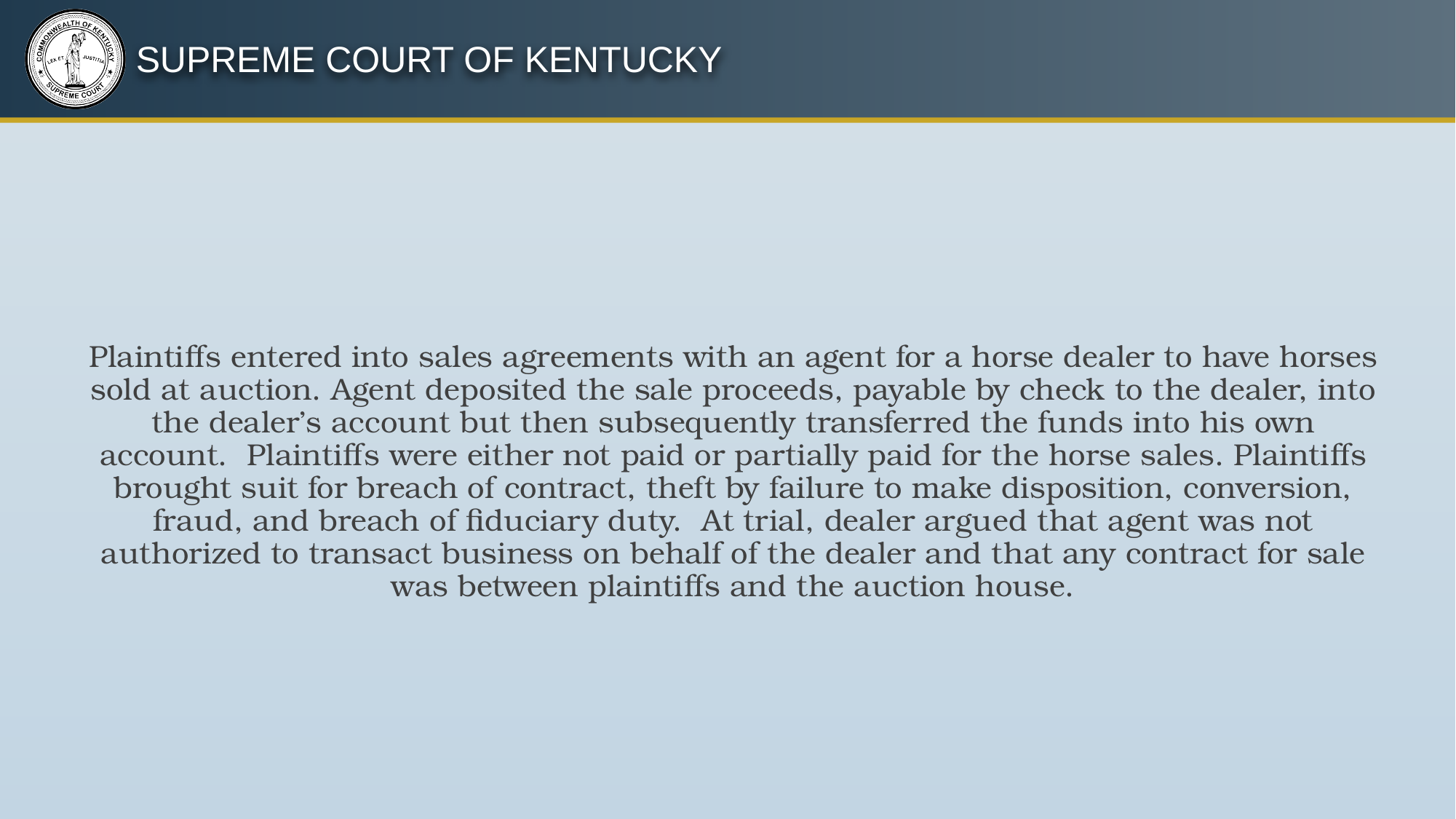

Plaintiffs entered into sales agreements with an agent for a horse dealer to have horses sold at auction. Agent deposited the sale proceeds, payable by check to the dealer, into the dealer’s account but then subsequently transferred the funds into his own account.  Plaintiffs were either not paid or partially paid for the horse sales. Plaintiffs brought suit for breach of contract, theft by failure to make disposition, conversion, fraud, and breach of fiduciary duty.  At trial, dealer argued that agent was not authorized to transact business on behalf of the dealer and that any contract for sale was between plaintiffs and the auction house.